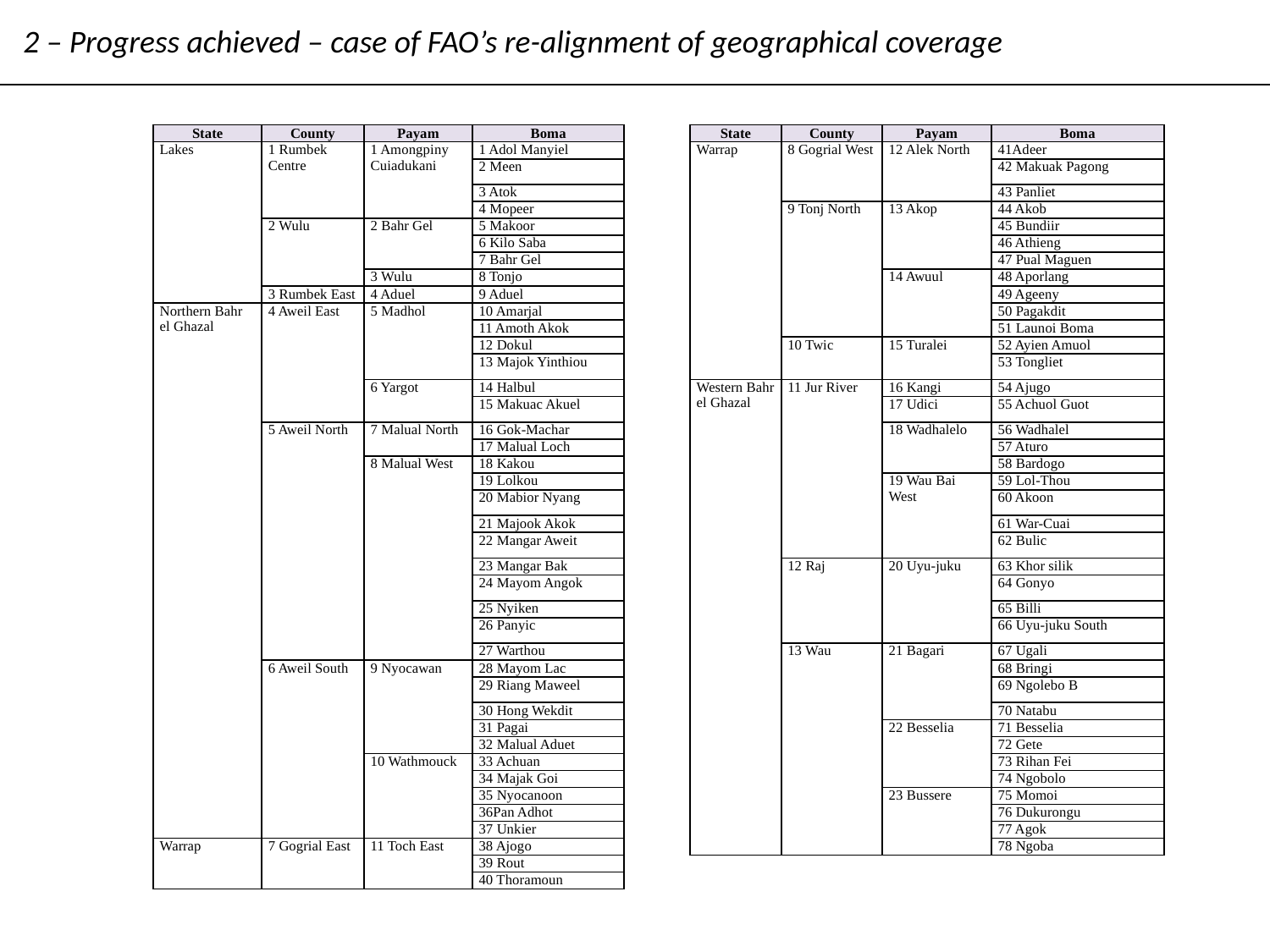

2 – Progress achieved – case of FAO’s re-alignment of geographical coverage
| State | County | Payam | Boma |  | State | County | Payam | Boma |
| --- | --- | --- | --- | --- | --- | --- | --- | --- |
| Lakes | 1 Rumbek Centre | 1 Amongpiny Cuiadukani | 1 Adol Manyiel |  | Warrap | 8 Gogrial West | 12 Alek North | 41Adeer |
|  |  |  | 2 Meen |  |  |  |  | 42 Makuak Pagong |
|  |  |  | 3 Atok |  |  |  |  | 43 Panliet |
|  |  |  | 4 Mopeer |  |  | 9 Tonj North | 13 Akop | 44 Akob |
|  | 2 Wulu | 2 Bahr Gel | 5 Makoor |  |  |  |  | 45 Bundiir |
|  |  |  | 6 Kilo Saba |  |  |  |  | 46 Athieng |
|  |  |  | 7 Bahr Gel |  |  |  |  | 47 Pual Maguen |
|  |  | 3 Wulu | 8 Tonjo |  |  |  | 14 Awuul | 48 Aporlang |
|  | 3 Rumbek East | 4 Aduel | 9 Aduel |  |  |  |  | 49 Ageeny |
| Northern Bahr el Ghazal | 4 Aweil East | 5 Madhol | 10 Amarjal |  |  |  |  | 50 Pagakdit |
|  |  |  | 11 Amoth Akok |  |  |  |  | 51 Launoi Boma |
|  |  |  | 12 Dokul |  |  | 10 Twic | 15 Turalei | 52 Ayien Amuol |
|  |  |  | 13 Majok Yinthiou |  |  |  |  | 53 Tongliet |
|  |  | 6 Yargot | 14 Halbul |  | Western Bahr el Ghazal | 11 Jur River | 16 Kangi | 54 Ajugo |
|  |  |  | 15 Makuac Akuel |  |  |  | 17 Udici | 55 Achuol Guot |
|  | 5 Aweil North | 7 Malual North | 16 Gok-Machar |  |  |  | 18 Wadhalelo | 56 Wadhalel |
|  |  |  | 17 Malual Loch |  |  |  |  | 57 Aturo |
|  |  | 8 Malual West | 18 Kakou |  |  |  |  | 58 Bardogo |
|  |  |  | 19 Lolkou |  |  |  | 19 Wau Bai West | 59 Lol-Thou |
|  |  |  | 20 Mabior Nyang |  |  |  |  | 60 Akoon |
|  |  |  | 21 Majook Akok |  |  |  |  | 61 War-Cuai |
|  |  |  | 22 Mangar Aweit |  |  |  |  | 62 Bulic |
|  |  |  | 23 Mangar Bak |  |  | 12 Raj | 20 Uyu-juku | 63 Khor silik |
|  |  |  | 24 Mayom Angok |  |  |  |  | 64 Gonyo |
|  |  |  | 25 Nyiken |  |  |  |  | 65 Billi |
|  |  |  | 26 Panyic |  |  |  |  | 66 Uyu-juku South |
|  |  |  | 27 Warthou |  |  | 13 Wau | 21 Bagari | 67 Ugali |
|  | 6 Aweil South | 9 Nyocawan | 28 Mayom Lac |  |  |  |  | 68 Bringi |
|  |  |  | 29 Riang Maweel |  |  |  |  | 69 Ngolebo B |
|  |  |  | 30 Hong Wekdit |  |  |  |  | 70 Natabu |
|  |  |  | 31 Pagai |  |  |  | 22 Besselia | 71 Besselia |
|  |  |  | 32 Malual Aduet |  |  |  |  | 72 Gete |
|  |  | 10 Wathmouck | 33 Achuan |  |  |  |  | 73 Rihan Fei |
|  |  |  | 34 Majak Goi |  |  |  |  | 74 Ngobolo |
|  |  |  | 35 Nyocanoon |  |  |  | 23 Bussere | 75 Momoi |
|  |  |  | 36Pan Adhot |  |  |  |  | 76 Dukurongu |
|  |  |  | 37 Unkier |  |  |  |  | 77 Agok |
| Warrap | 7 Gogrial East | 11 Toch East | 38 Ajogo |  |  |  |  | 78 Ngoba |
|  |  |  | 39 Rout |  |  |  |  |  |
|  |  |  | 40 Thoramoun |  |  |  |  |  |